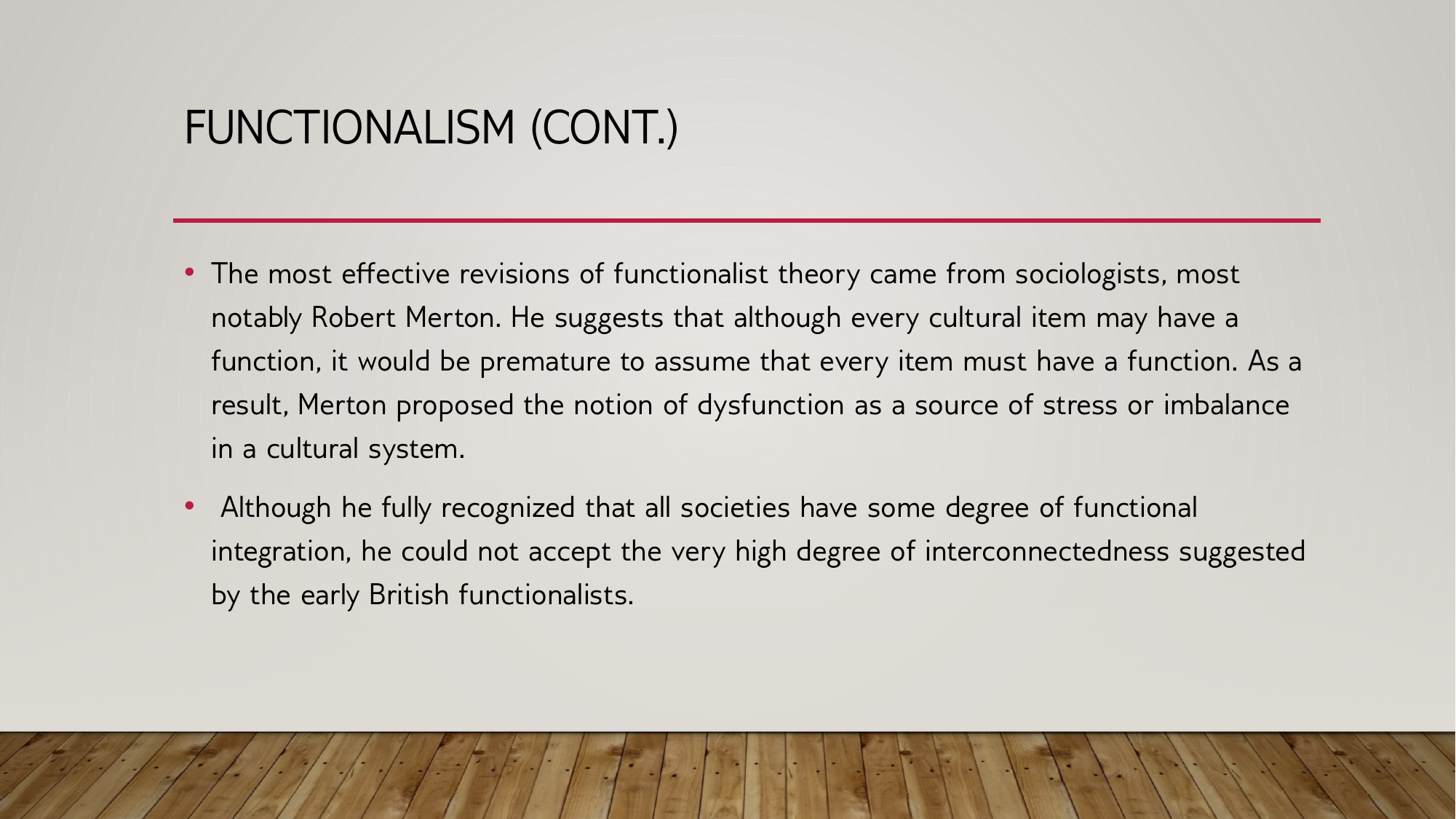

# Functionalism (Cont.)
The most effective revisions of functionalist theory came from sociologists, most notably Robert Merton. He suggests that although every cultural item may have a function, it would be premature to assume that every item must have a function. As a result, Merton proposed the notion of dysfunction as a source of stress or imbalance in a cultural system.
 Although he fully recognized that all societies have some degree of functional integration, he could not accept the very high degree of interconnectedness suggested by the early British functionalists.